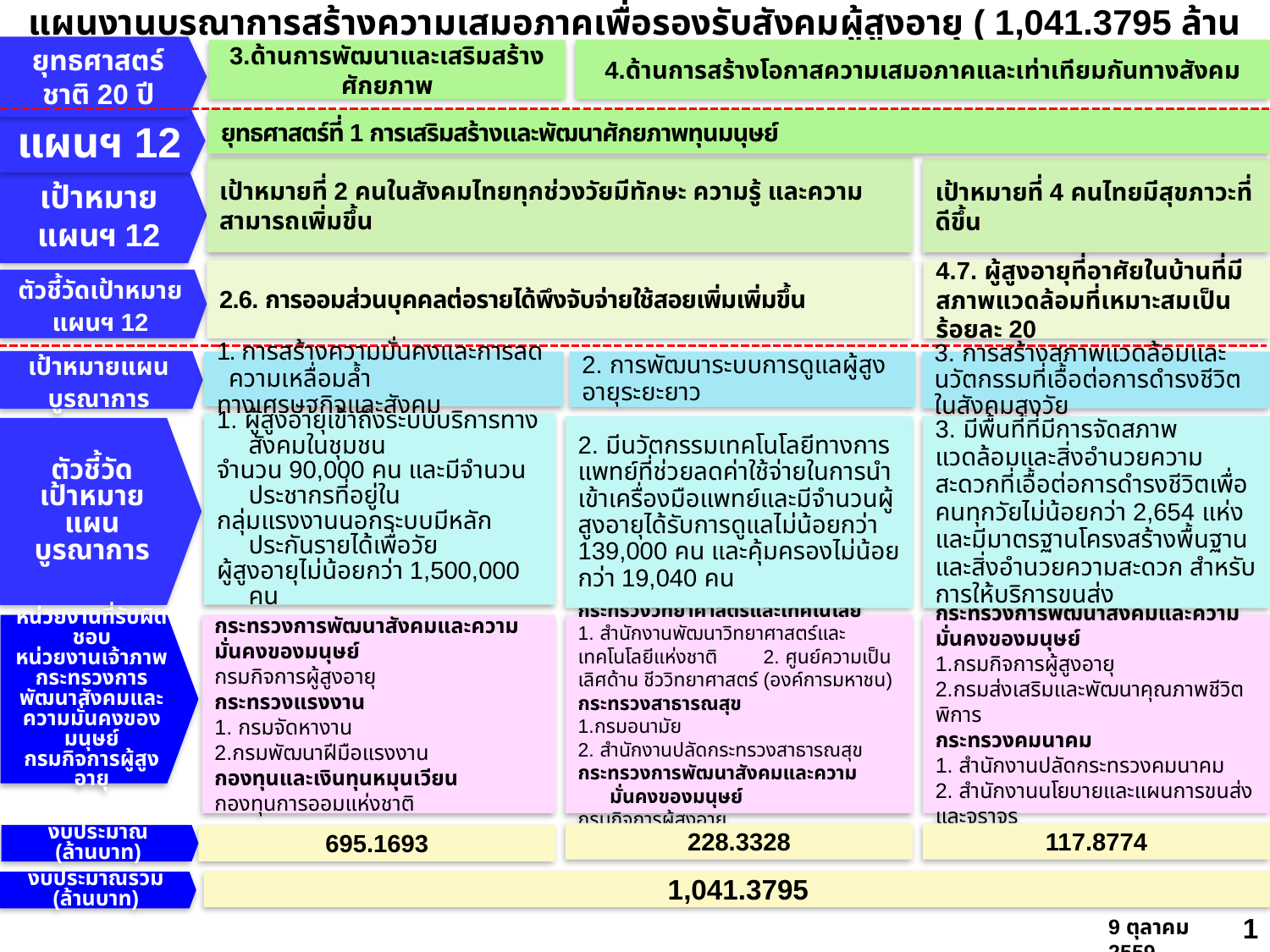

แผนงานบูรณาการสร้างความเสมอภาคเพื่อรองรับสังคมผู้สูงอายุ ( 1,041.3795 ล้านบาท)

ยุทธศาสตร์ชาติ 20 ปี
4.ด้านการสร้างโอกาสความเสมอภาคและเท่าเทียมกันทางสังคม
3.ด้านการพัฒนาและเสริมสร้างศักยภาพ
แผนฯ 12
ยุทธศาสตร์ที่ 1 การเสริมสร้างและพัฒนาศักยภาพทุนมนุษย์
เป้าหมายที่ 2 คนในสังคมไทยทุกช่วงวัยมีทักษะ ความรู้ และความสามารถเพิ่มขึ้น
เป้าหมายที่ 4 คนไทยมีสุขภาวะที่ดีขึ้น
เป้าหมายแผนฯ 12
2.6. การออมส่วนบุคคลต่อรายได้พึงจับจ่ายใช้สอยเพิ่มเพิ่มขึ้น
4.7. ผู้สูงอายุที่อาศัยในบ้านที่มีสภาพแวดล้อมที่เหมาะสมเป็นร้อยละ 20
ตัวชี้วัดเป้าหมาย
แผนฯ 12
เป้าหมายแผนบูรณาการ
2. การพัฒนาระบบการดูแลผู้สูงอายุระยะยาว
3. การสร้างสภาพแวดล้อมและนวัตกรรมที่เอื้อต่อการดำรงชีวิตในสังคมสูงวัย
 การสร้างความมั่นคงและการลดความเหลื่อมล้ำ
ทางเศรษฐกิจและสังคม
1. ผู้สูงอายุเข้าถึงระบบบริการทางสังคมในชุมชน
จำนวน 90,000 คน และมีจำนวนประชากรที่อยู่ใน
กลุ่มแรงงานนอกระบบมีหลักประกันรายได้เพื่อวัย
ผู้สูงอายุไม่น้อยกว่า 1,500,000 คน
2. มีนวัตกรรมเทคโนโลยีทางการแพทย์ที่ช่วยลดค่าใช้จ่ายในการนำเข้าเครื่องมือแพทย์และมีจำนวนผู้สูงอายุได้รับการดูแลไม่น้อยกว่า 139,000 คน และคุ้มครองไม่น้อยกว่า 19,040 คน
3. มีพื้นที่ที่มีการจัดสภาพแวดล้อมและสิ่งอำนวยความสะดวกที่เอื้อต่อการดำรงชีวิตเพื่อคนทุกวัยไม่น้อยกว่า 2,654 แห่ง และมีมาตรฐานโครงสร้างพื้นฐานและสิ่งอำนวยความสะดวก สำหรับการให้บริการขนส่ง
ตัวชี้วัด
เป้าหมายแผน
บูรณาการ
หน่วยงานที่รับผิดชอบ
หน่วยงานเจ้าภาพ
กระทรวงการพัฒนาสังคมและความมั่นคงของมนุษย์
กรมกิจการผู้สูงอายุ
กระทรวงการพัฒนาสังคมและความมั่นคงของมนุษย์
กรมกิจการผู้สูงอายุ
กระทรวงแรงงาน
1. กรมจัดหางาน
2.กรมพัฒนาฝีมือแรงงาน
กองทุนและเงินทุนหมุนเวียน
กองทุนการออมแห่งชาติ
กระทรวงวิทยาศาสตร์และเทคโนโลยี
1. สำนักงานพัฒนาวิทยาศาสตร์และเทคโนโลยีแห่งชาติ         2. ศูนย์ความเป็นเลิศด้าน ชีววิทยาศาสตร์ (องค์การมหาชน)
กระทรวงสาธารณสุข
1.กรมอนามัย
2. สำนักงานปลัดกระทรวงสาธารณสุข
กระทรวงการพัฒนาสังคมและความมั่นคงของมนุษย์
กรมกิจการผู้สูงอายุ
กระทรวงการพัฒนาสังคมและความมั่นคงของมนุษย์
1.กรมกิจการผู้สูงอายุ
2.กรมส่งเสริมและพัฒนาคุณภาพชีวิตพิการ
กระทรวงคมนาคม
1. สำนักงานปลัดกระทรวงคมนาคม
2. สำนักงานนโยบายและแผนการขนส่งและจราจร
228.3328
117.8774
งบประมาณ
(ล้านบาท)
695.1693
1,041.3795
งบประมาณรวม
(ล้านบาท)
17
9 ตุลาคม 2559